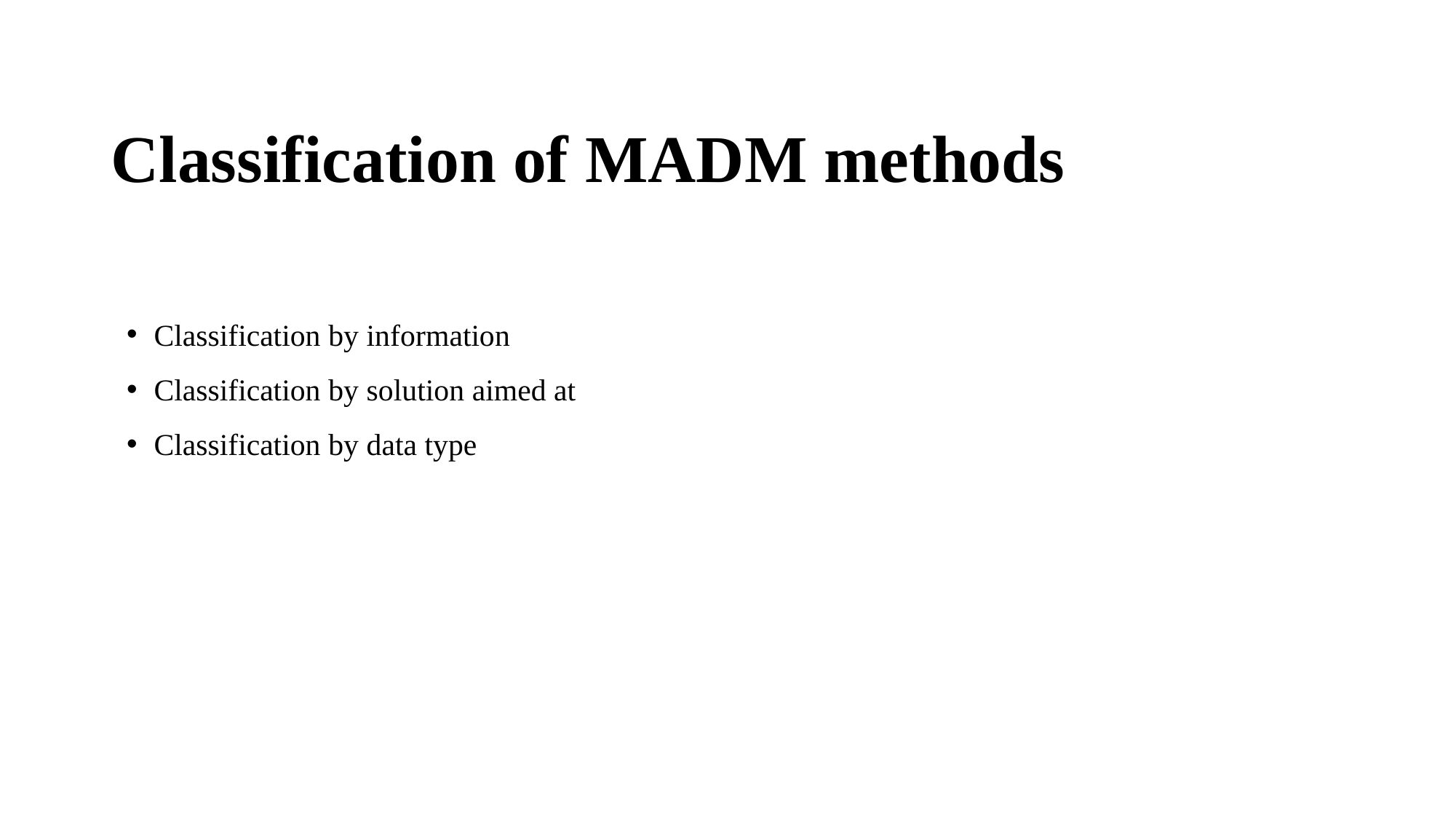

# Classification of MADM methods
Classification by information
Classification by solution aimed at
Classification by data type